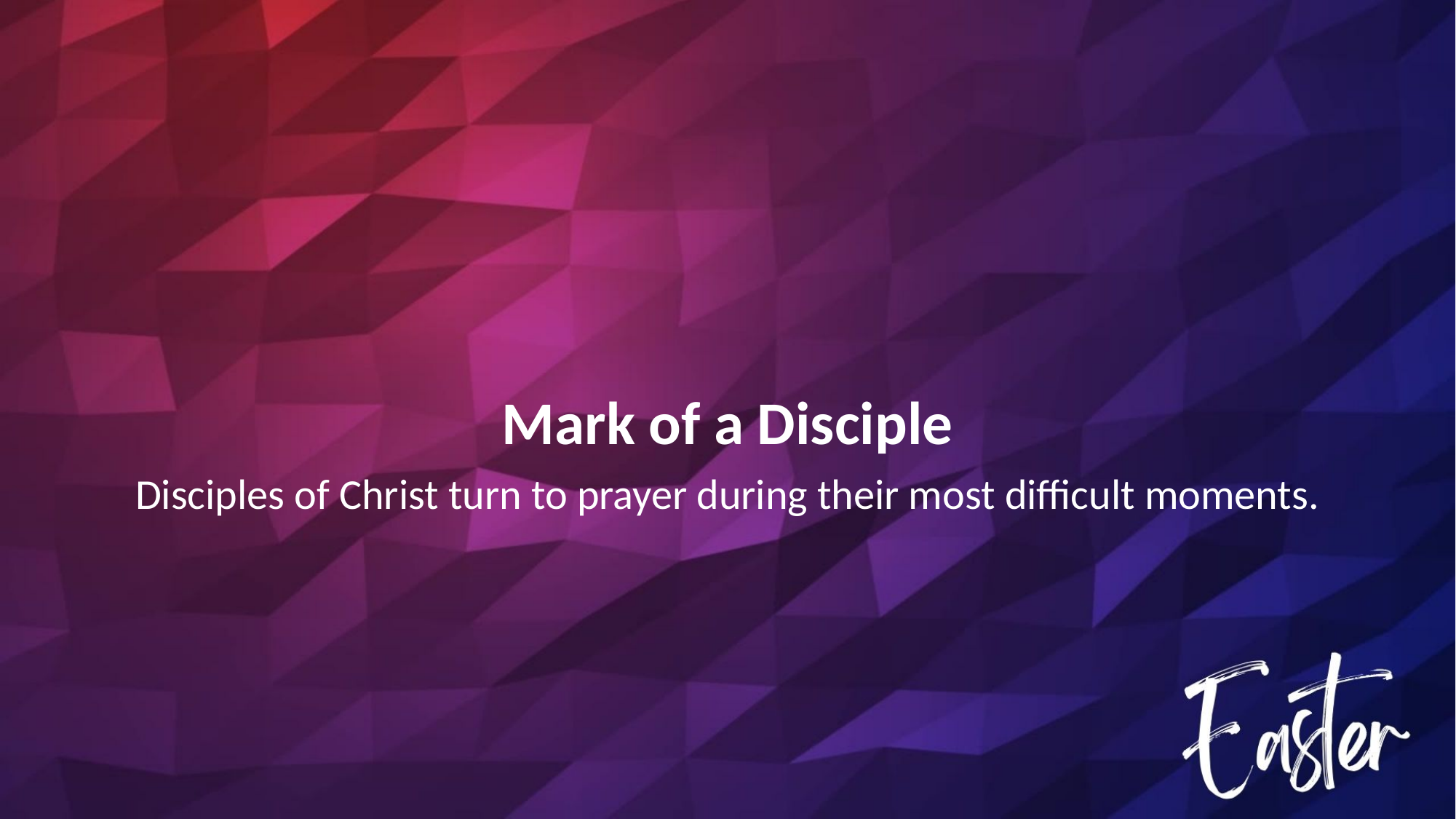

Mark of a Disciple
Disciples of Christ turn to prayer during their most difficult moments.